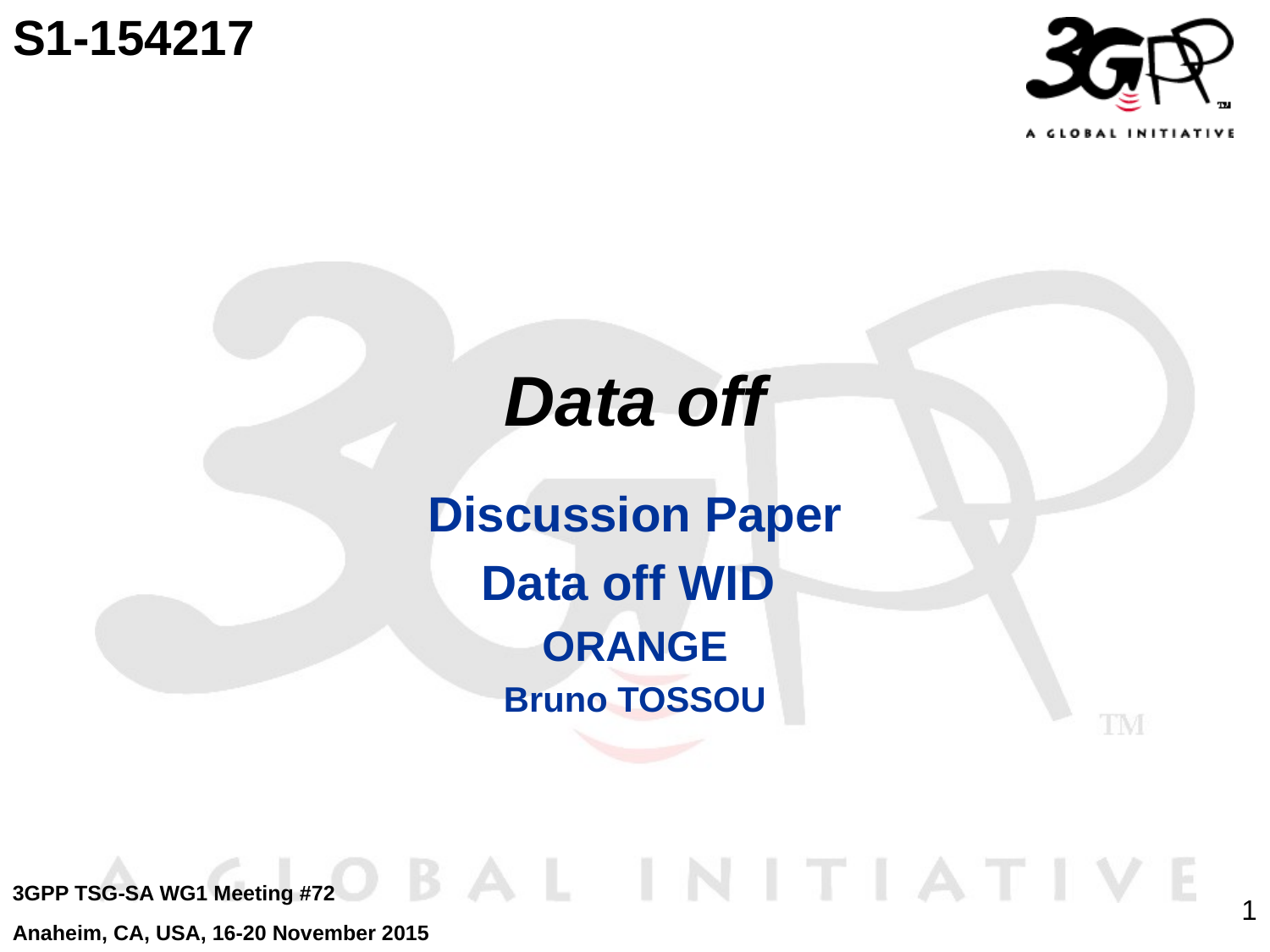

S1-154217
# Data off
Discussion Paper
Data off WID
ORANGE
Bruno TOSSOU

3GPP TSG-SA WG1 Meeting #72
Anaheim, CA, USA, 16-20 November 2015
1